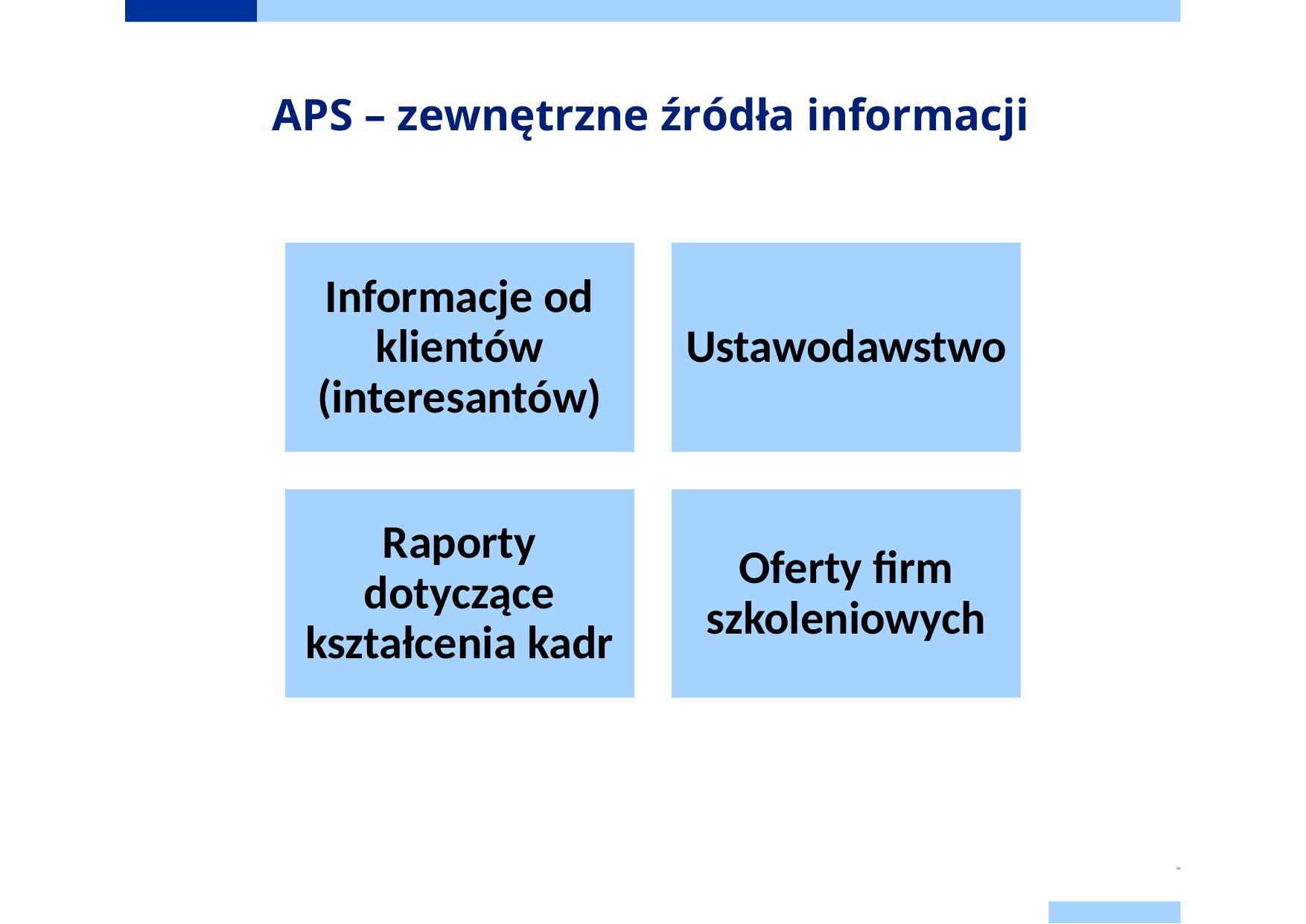

# APS – zewnętrzne źródła informacji
Informacje od klientów (interesantów)
Ustawodawstwo
Raporty dotyczące kształcenia kadr
Oferty firm szkoleniowych
30